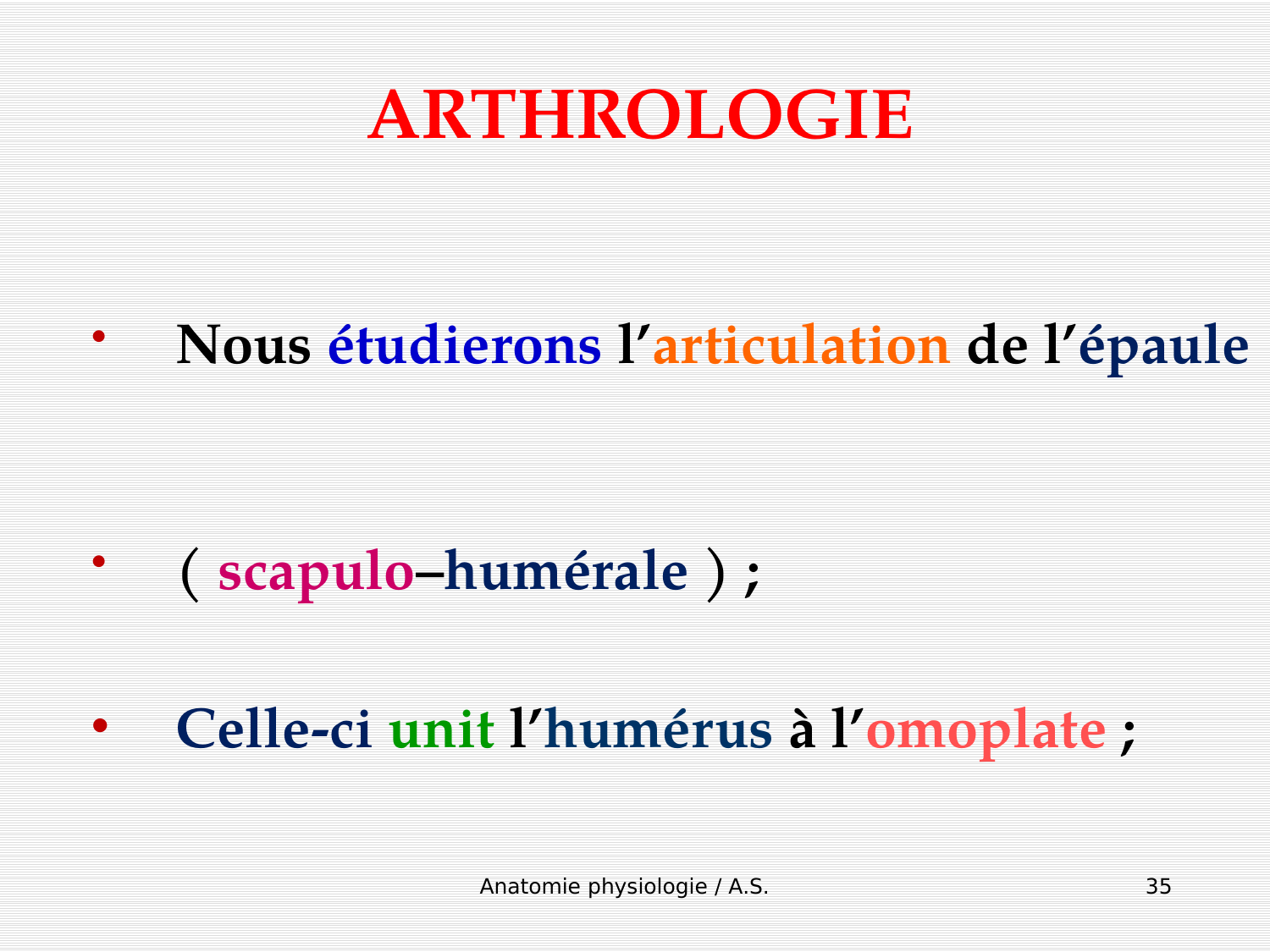

# ARTHROLOGIE

Nous étudierons l’articulation de l’épaule

( scapulo–humérale ) ;

Celle-ci unit l’humérus à l’omoplate ;

Anatomie physiologie / A.S.
35